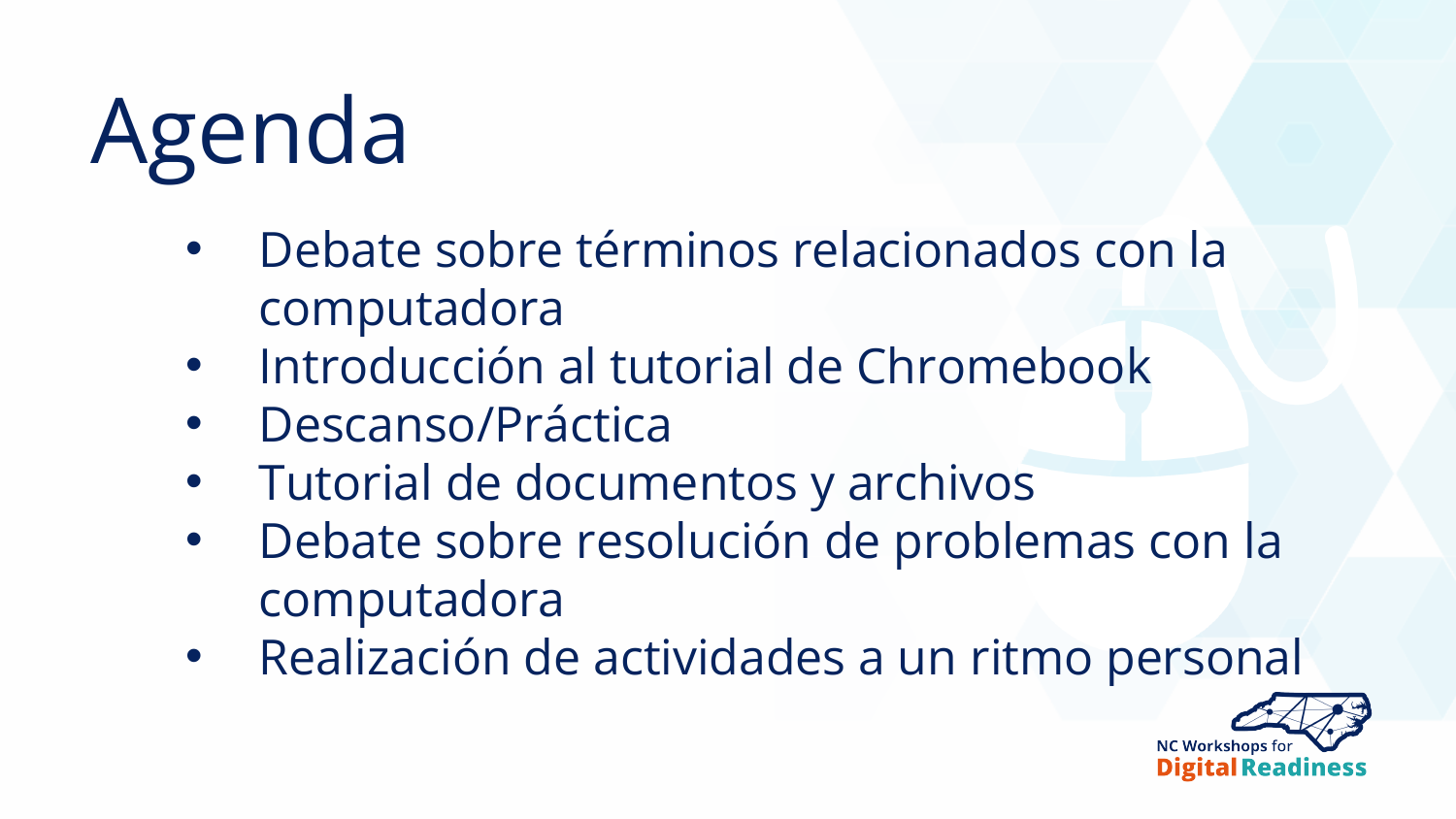

# Agenda
Debate sobre términos relacionados con la computadora
Introducción al tutorial de Chromebook
Descanso/Práctica
Tutorial de documentos y archivos
Debate sobre resolución de problemas con la computadora
Realización de actividades a un ritmo personal